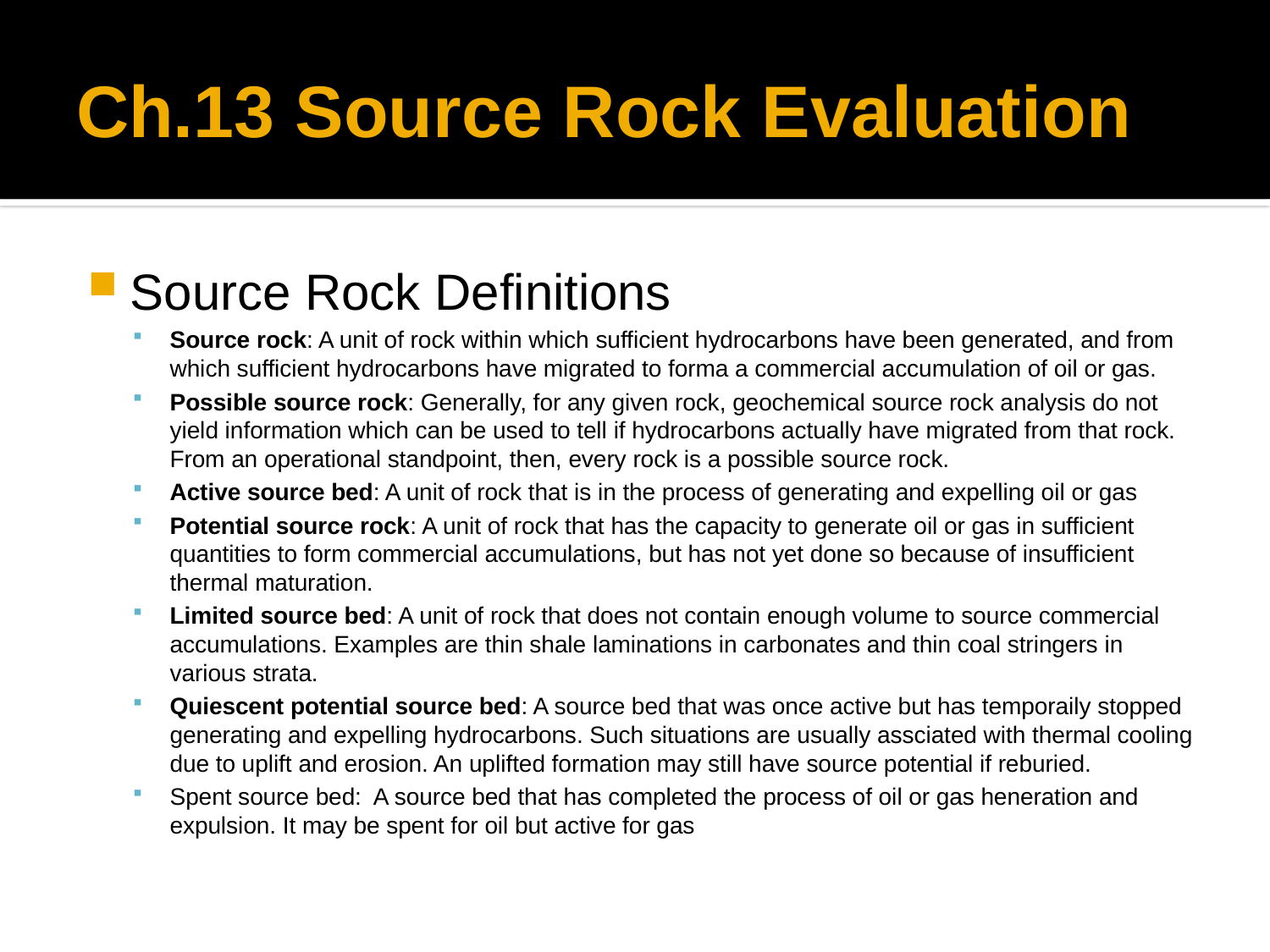

# Ch.13 Source Rock Evaluation
Source Rock Definitions
Source rock: A unit of rock within which sufficient hydrocarbons have been generated, and from which sufficient hydrocarbons have migrated to forma a commercial accumulation of oil or gas.
Possible source rock: Generally, for any given rock, geochemical source rock analysis do not yield information which can be used to tell if hydrocarbons actually have migrated from that rock. From an operational standpoint, then, every rock is a possible source rock.
Active source bed: A unit of rock that is in the process of generating and expelling oil or gas
Potential source rock: A unit of rock that has the capacity to generate oil or gas in sufficient quantities to form commercial accumulations, but has not yet done so because of insufficient thermal maturation.
Limited source bed: A unit of rock that does not contain enough volume to source commercial accumulations. Examples are thin shale laminations in carbonates and thin coal stringers in various strata.
Quiescent potential source bed: A source bed that was once active but has temporaily stopped generating and expelling hydrocarbons. Such situations are usually assciated with thermal cooling due to uplift and erosion. An uplifted formation may still have source potential if reburied.
Spent source bed:  A source bed that has completed the process of oil or gas heneration and expulsion. It may be spent for oil but active for gas